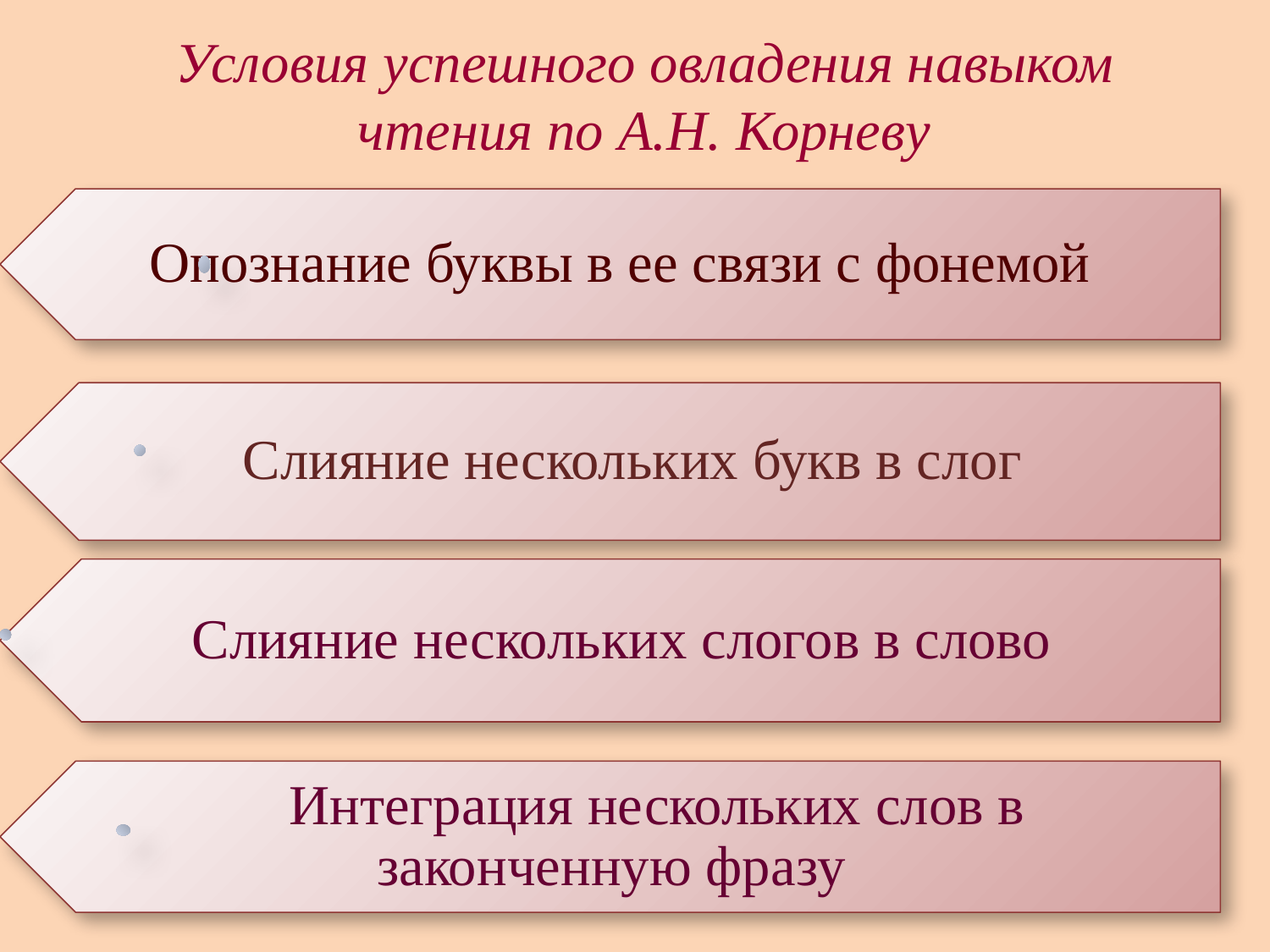

Условия успешного овладения навыком чтения по А.Н. Корневу
Опознание буквы в ее связи с фонемой
     Слияние нескольких букв в слог
Слияние нескольких слогов в слово
               Интеграция нескольких слов в законченную фразу